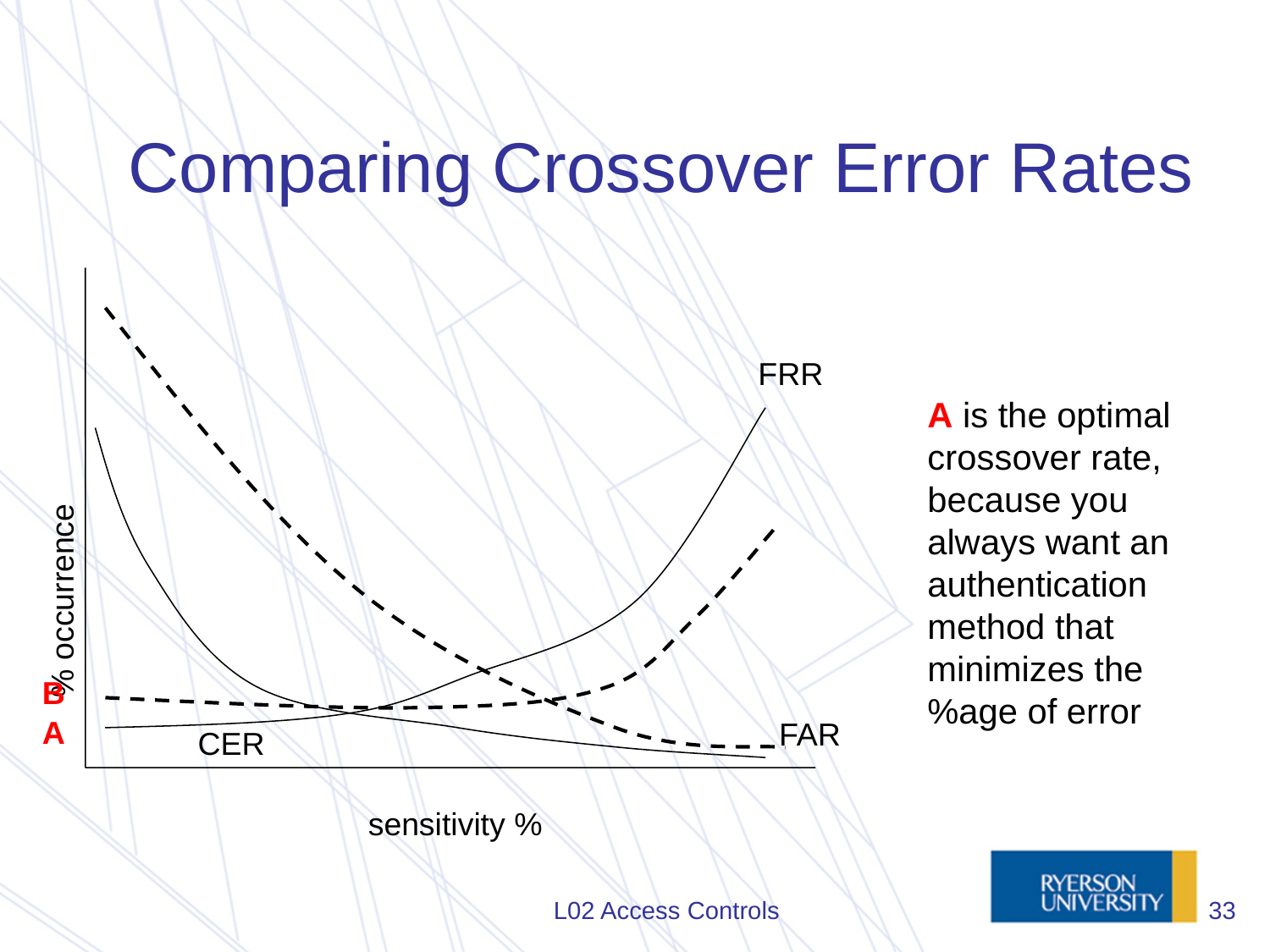

# Comparing Crossover Error Rates

FRR

% occurrence
B
A
FAR
CER

sensitivity %
A is the optimal crossover rate, because you always want an authentication method that minimizes the %age of error
L02 Access Controls
33